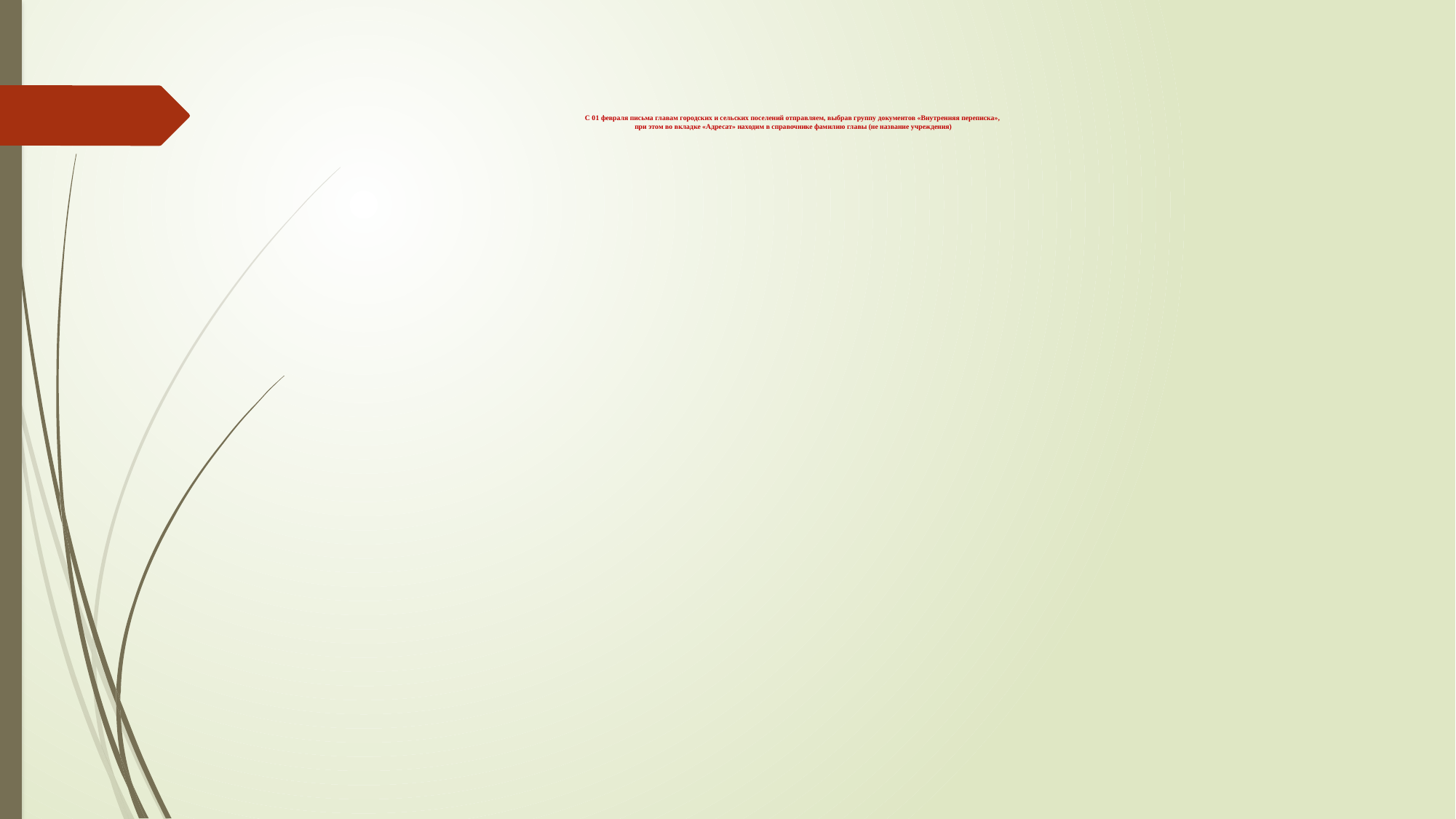

# С 01 февраля письма главам городских и сельских поселений отправляем, выбрав группу документов «Внутренняя переписка», при этом во вкладке «Адресат» находим в справочнике фамилию главы (не название учреждения)